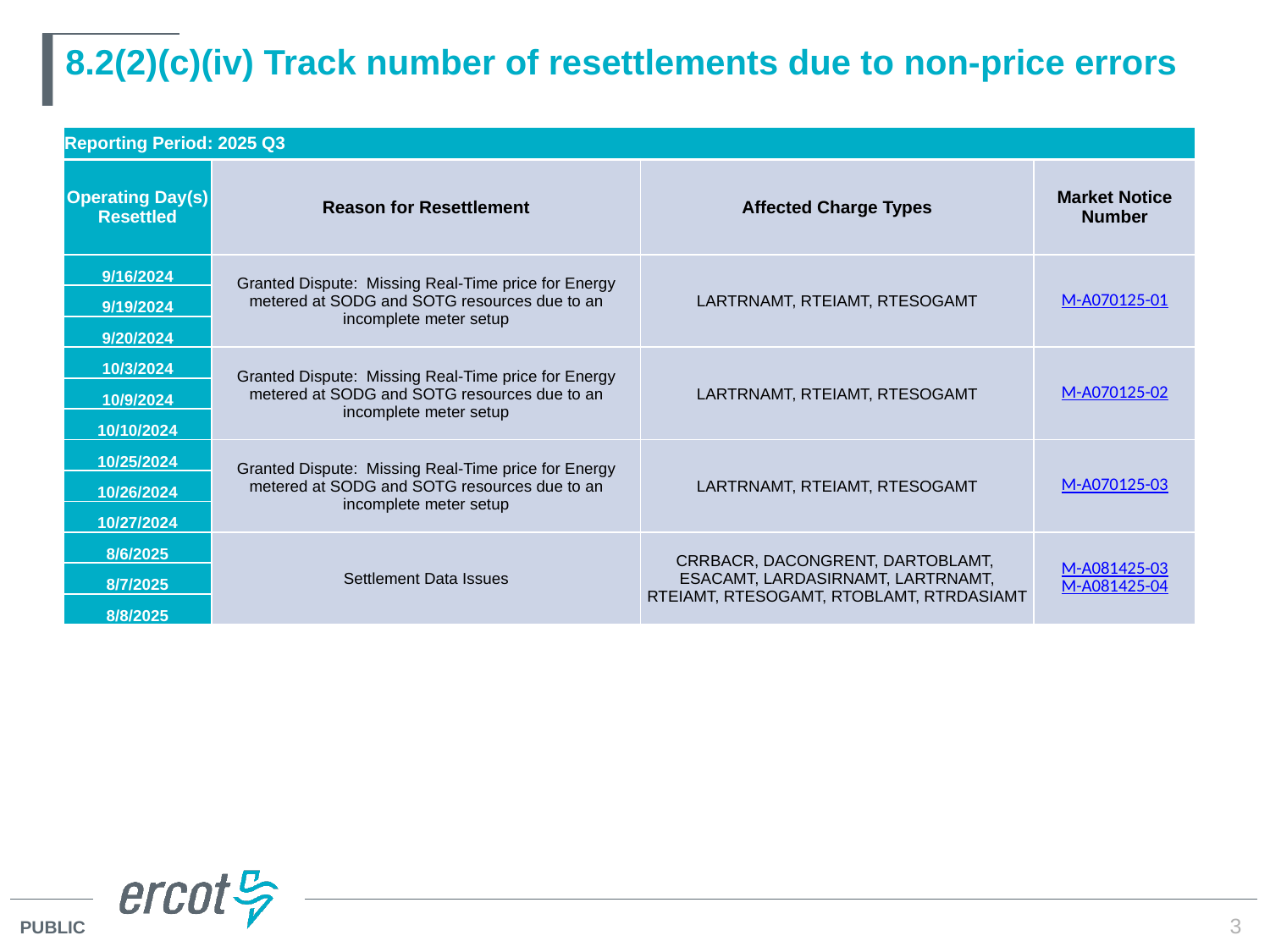

# 8.2(2)(c)(iv) Track number of resettlements due to non-price errors
| Reporting Period: 2025 Q3 |  |  |  |
| --- | --- | --- | --- |
| Operating Day(s) Resettled | Reason for Resettlement | Affected Charge Types | Market Notice Number |
| 9/16/2024 | Granted Dispute: Missing Real-Time price for Energy metered at SODG and SOTG resources due to an incomplete meter setup | LARTRNAMT, RTEIAMT, RTESOGAMT | M-A070125-01 |
| 9/19/2024 |  |  |  |
| 9/20/2024 |  |  |  |
| 10/3/2024 | Granted Dispute: Missing Real-Time price for Energy metered at SODG and SOTG resources due to an incomplete meter setup | LARTRNAMT, RTEIAMT, RTESOGAMT | M-A070125-02 |
| 10/9/2024 |  |  |  |
| 10/10/2024 |  |  |  |
| 10/25/2024 | Granted Dispute: Missing Real-Time price for Energy metered at SODG and SOTG resources due to an incomplete meter setup | LARTRNAMT, RTEIAMT, RTESOGAMT | M-A070125-03 |
| 10/26/2024 |  |  |  |
| 10/27/2024 |  |  |  |
| 8/6/2025 | Settlement Data Issues | CRRBACR, DACONGRENT, DARTOBLAMT, ESACAMT, LARDASIRNAMT, LARTRNAMT, RTEIAMT, RTESOGAMT, RTOBLAMT, RTRDASIAMT | M-A081425-03 M-A081425-04 |
| 8/7/2025 |  |  |  |
| 8/8/2025 |  |  |  |
3